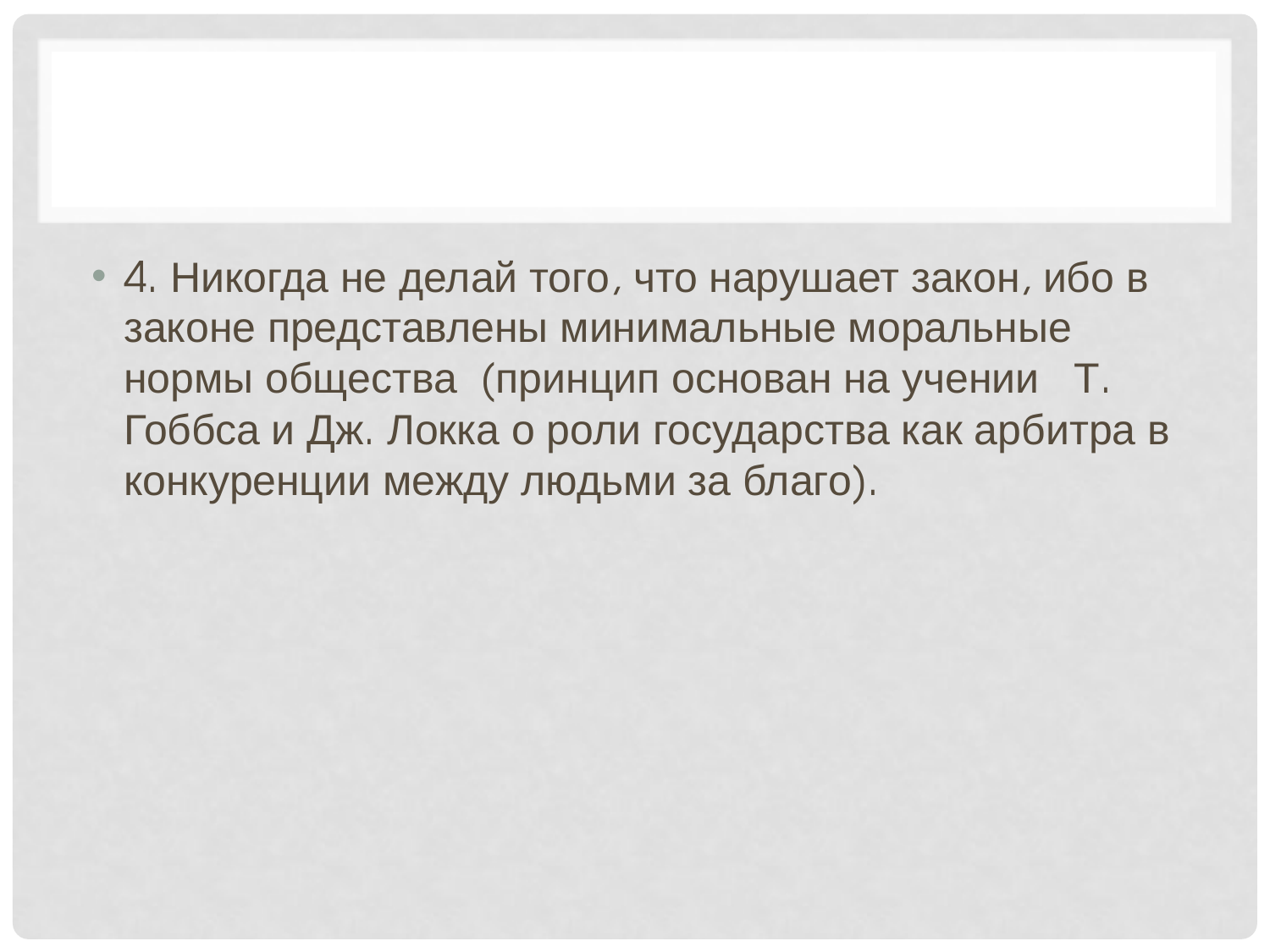

#
4. Никогда не делай того, что нарушает закон, ибо в законе представлены минимальные моральные нормы общества  (принцип основан на учении   Т. Гоббса и Дж. Локка о роли государства как арбитра в конкуренции между людьми за благо).